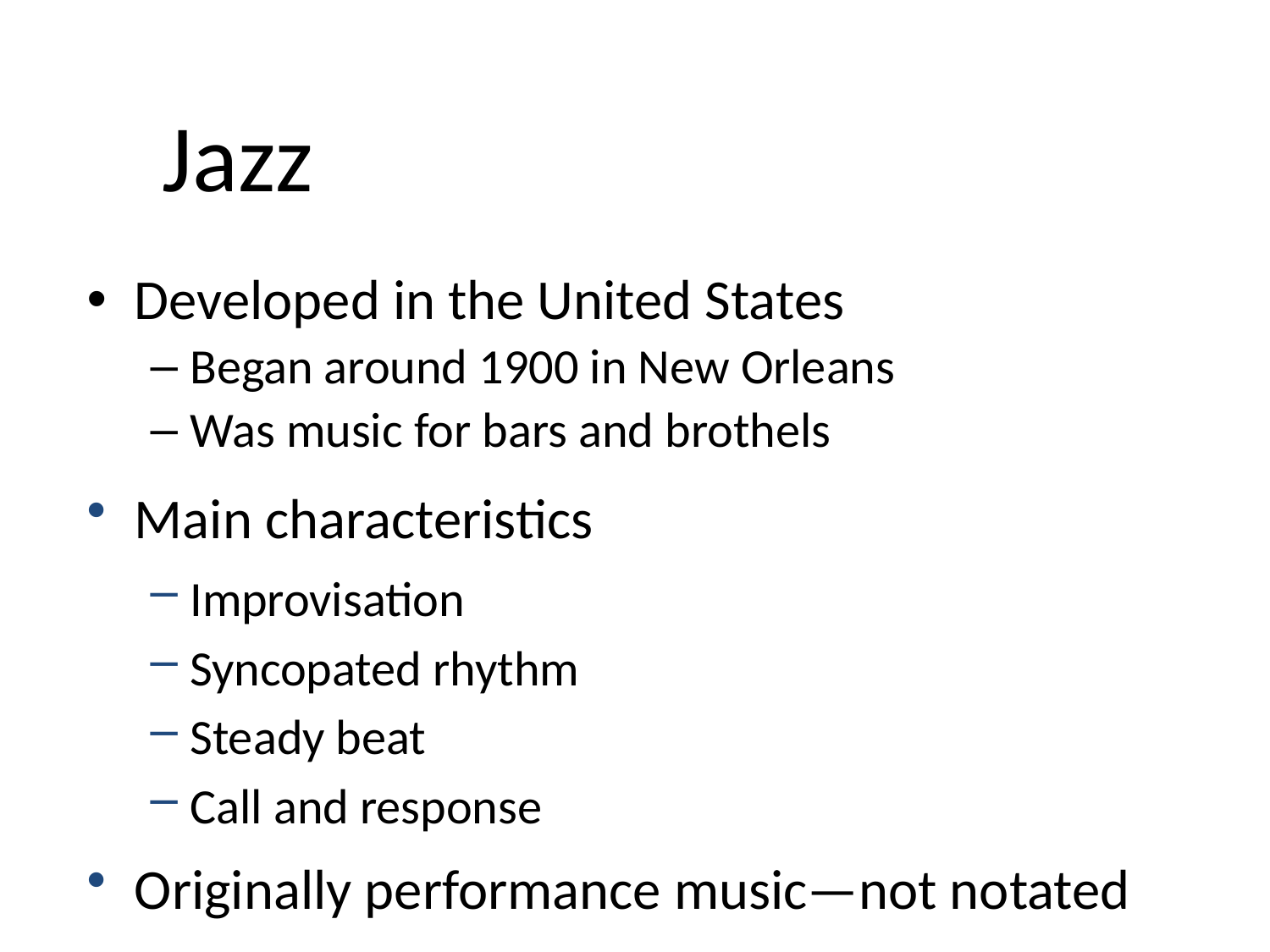

# Jazz
Developed in the United States
Began around 1900 in New Orleans
Was music for bars and brothels
Main characteristics
Improvisation
Syncopated rhythm
Steady beat
Call and response
Originally performance music—not notated